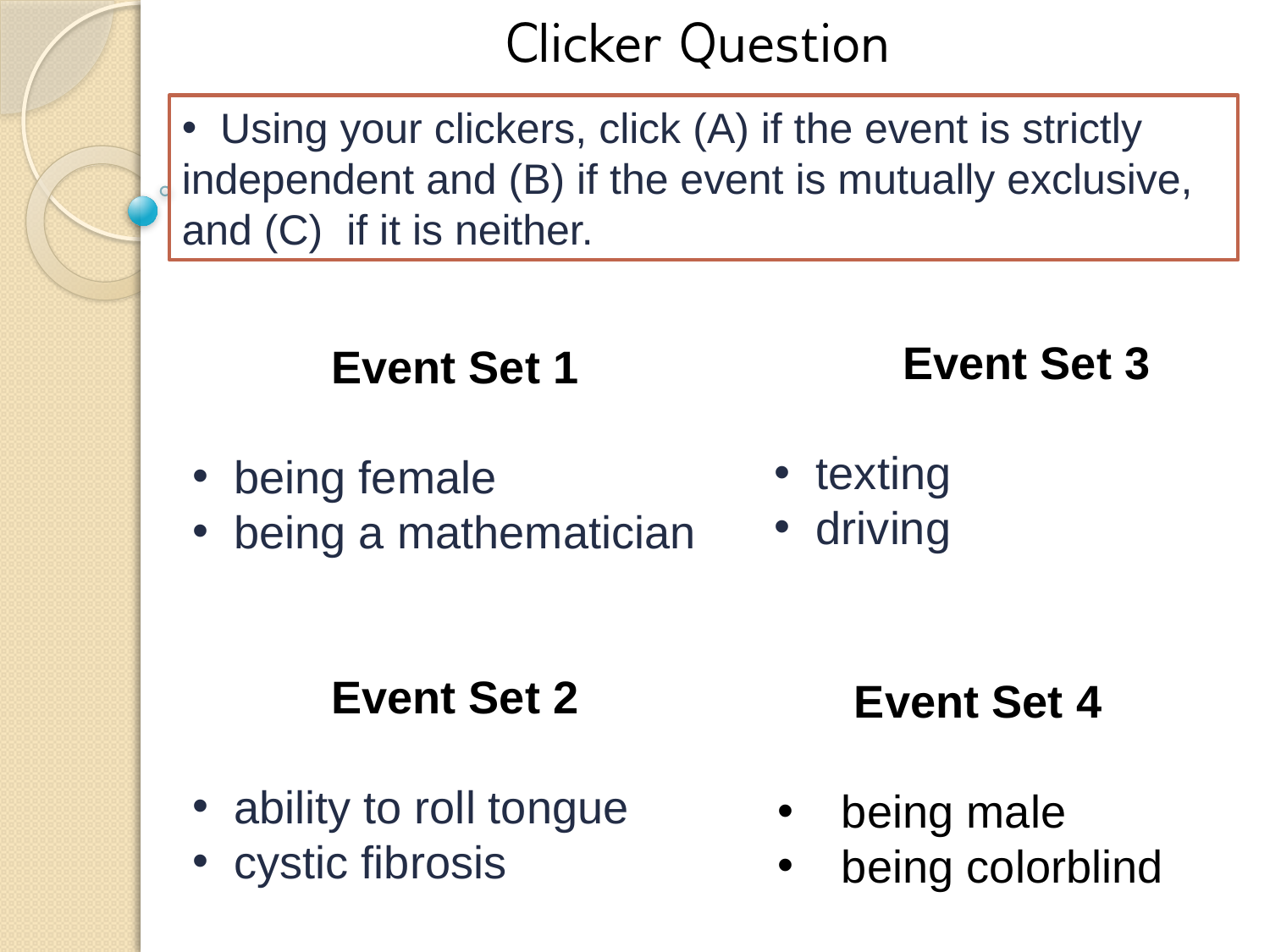

Clicker Question
  Using your clickers, click (A) if the event is strictly independent and (B) if the event is mutually exclusive, and (C)  if it is neither.
Event Set 3

  texting
  driving
Event Set 1

  being female
  being a mathematician

Event Set 2

  ability to roll tongue
  cystic fibrosis
      Event Set 4

being male
being colorblind